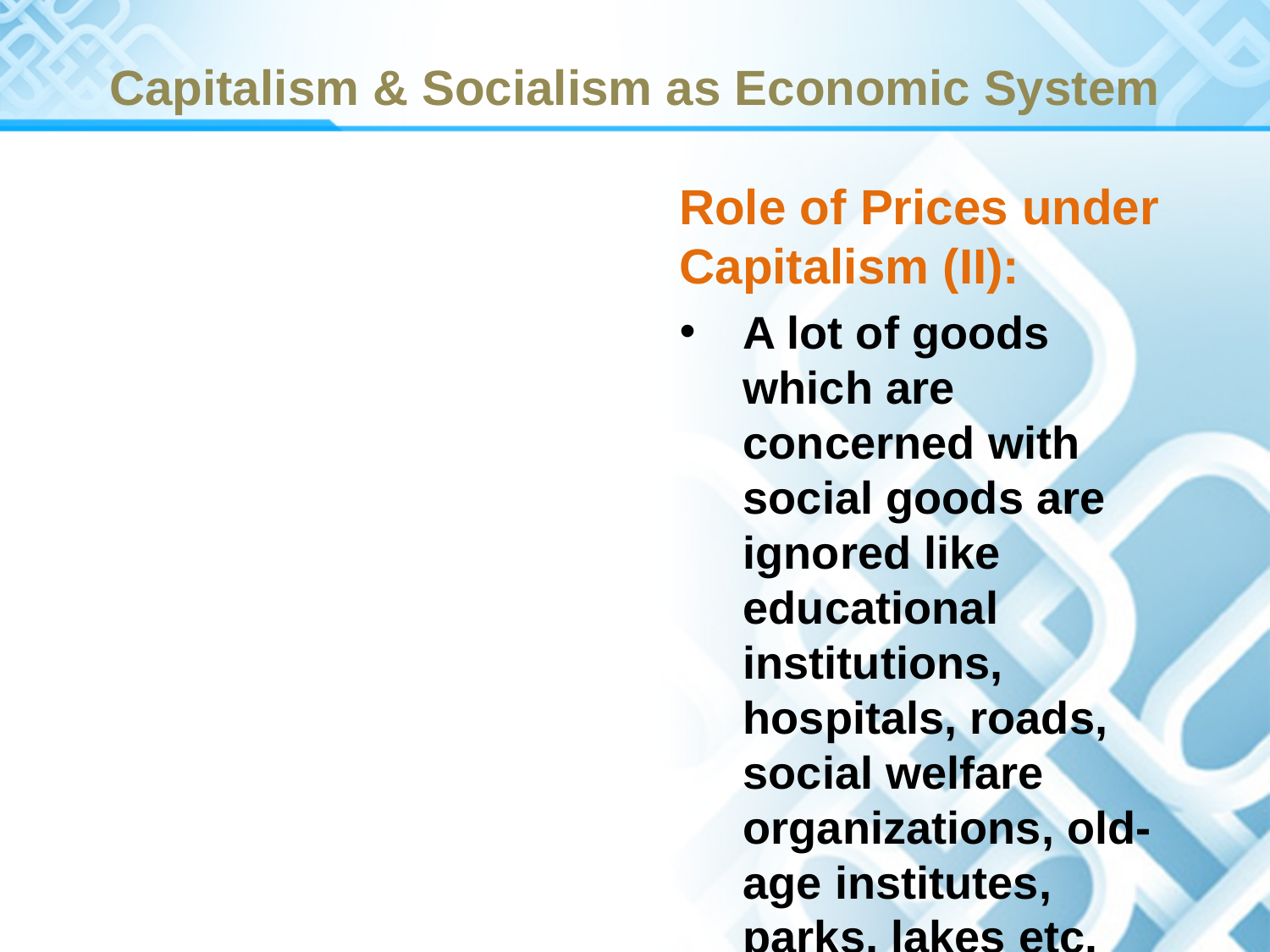

# Capitalism & Socialism as Economic System
Role of Prices under Capitalism (II):
A lot of goods which are concerned with social goods are ignored like educational institutions, hospitals, roads, social welfare organizations, old-age institutes, parks, lakes etc.